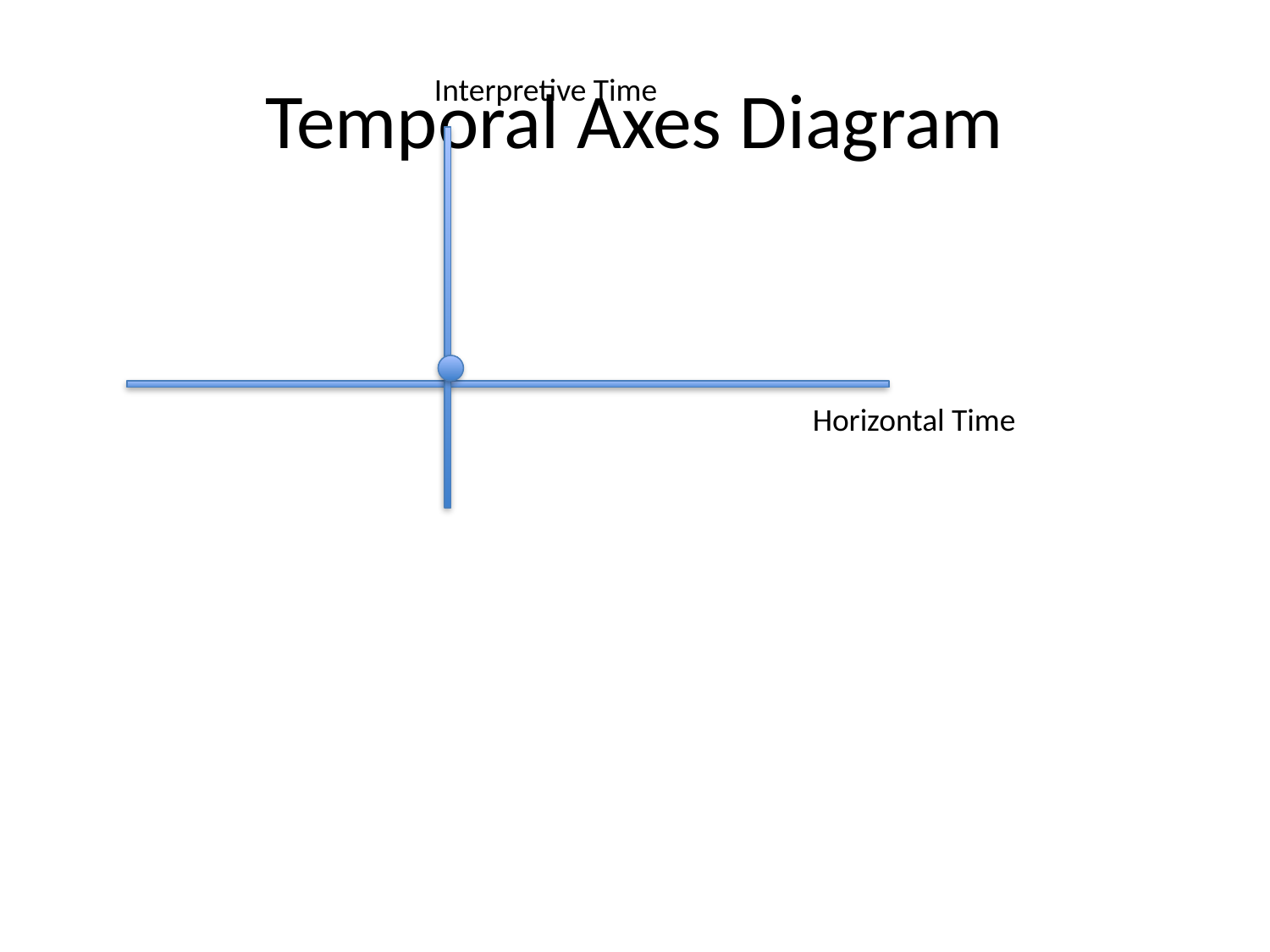

# Temporal Axes Diagram
Interpretive Time

Horizontal Time